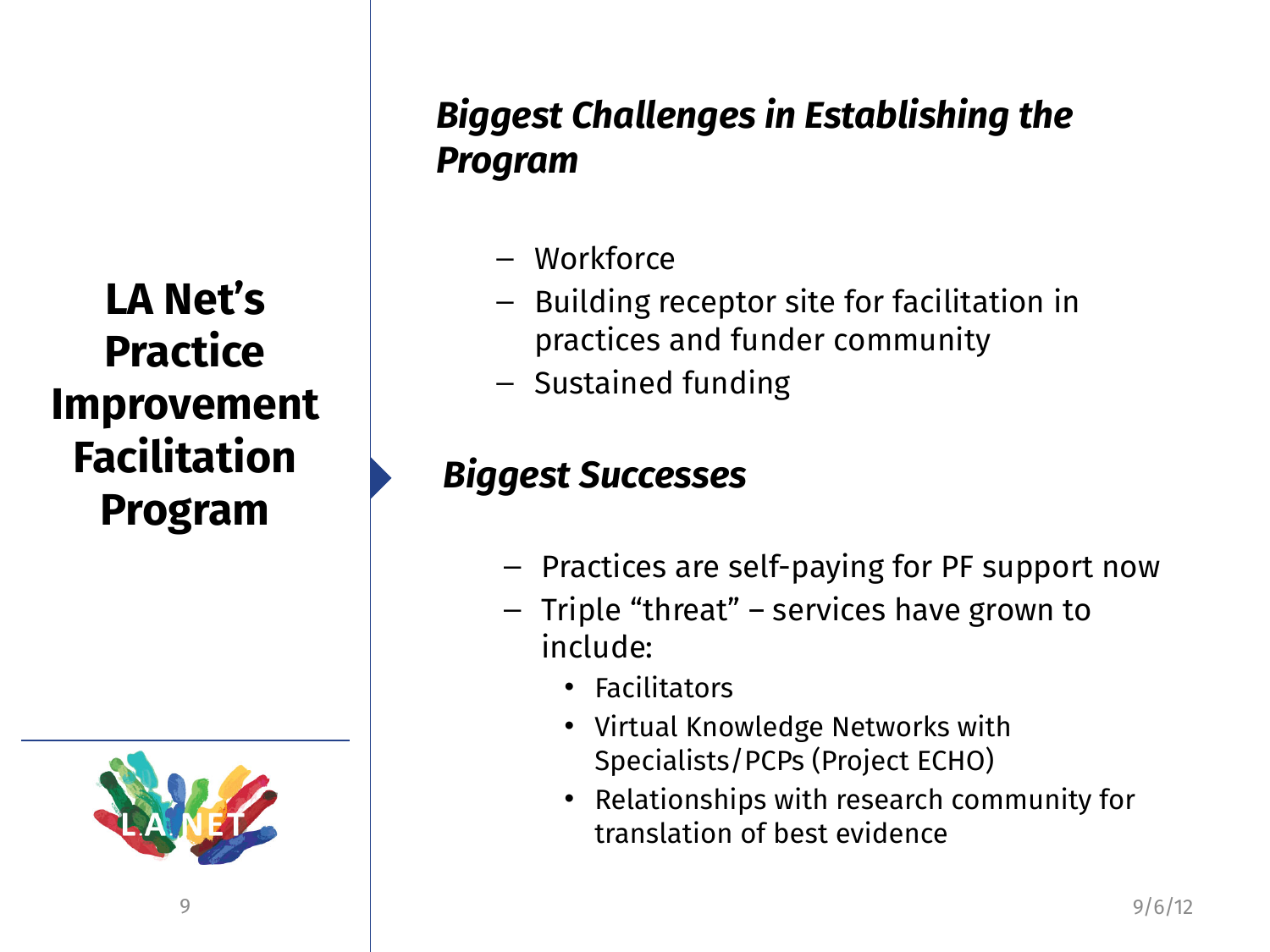

Biggest Challenges in Establishing the Program

Workforce
Building receptor site for facilitation in practices and funder community
Sustained funding

Biggest Successes
Practices are self-paying for PF support now
Triple “threat” – services have grown to include:
Facilitators
Virtual Knowledge Networks with Specialists/PCPs (Project ECHO)
Relationships with research community for translation of best evidence

# LA Net’s Practice Improvement Facilitation Program
9
9/6/12